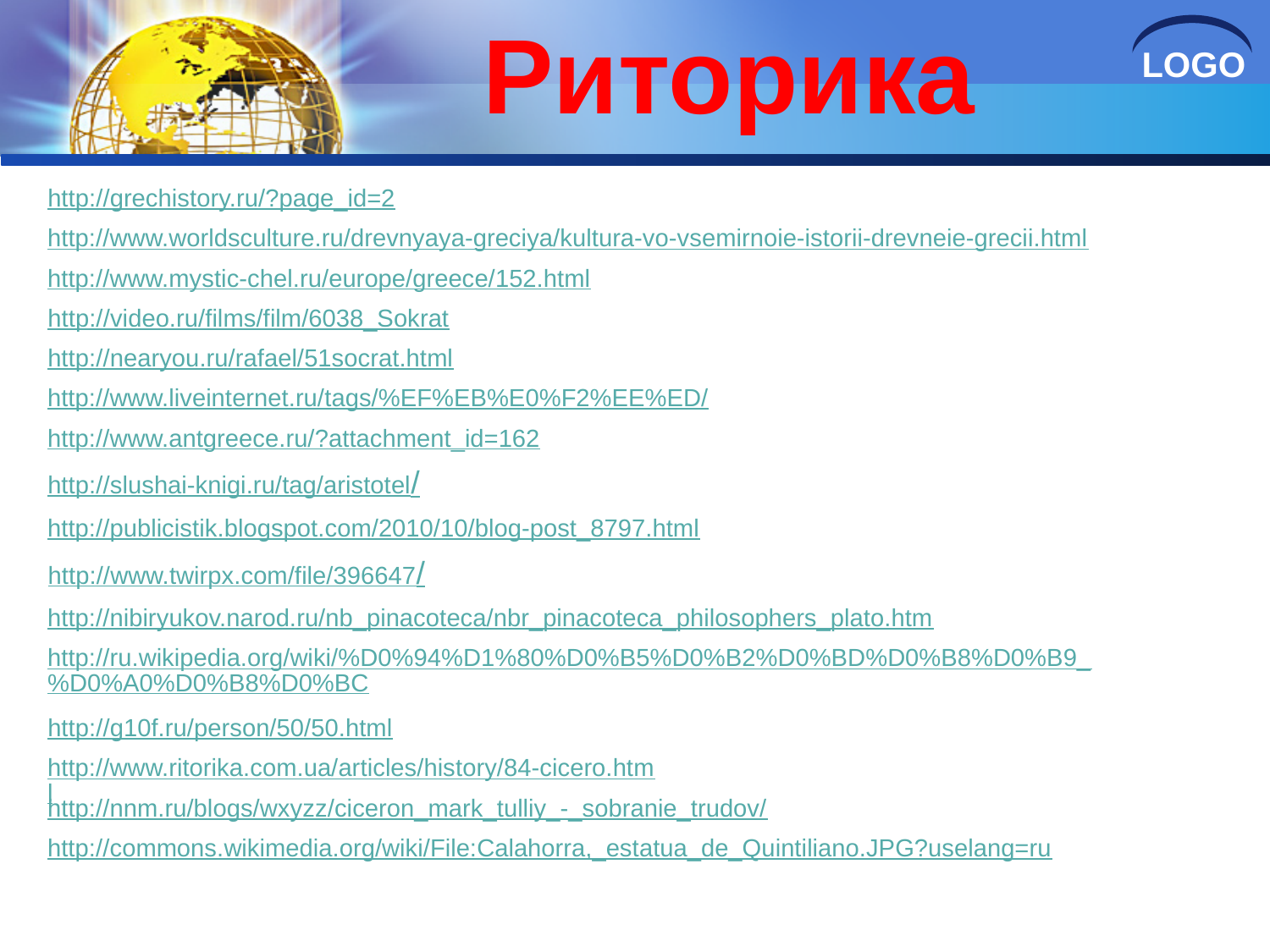

# Риторика
http://grechistory.ru/?page_id=2
http://www.worldsculture.ru/drevnyaya-greciya/kultura-vo-vsemirnoie-istorii-drevneie-grecii.html
http://www.mystic-chel.ru/europe/greece/152.html
http://video.ru/films/film/6038_Sokrat
http://nearyou.ru/rafael/51socrat.html
http://www.liveinternet.ru/tags/%EF%EB%E0%F2%EE%ED/
http://www.antgreece.ru/?attachment_id=162
http://slushai-knigi.ru/tag/aristotel/
http://publicistik.blogspot.com/2010/10/blog-post_8797.html
http://www.twirpx.com/file/396647/
http://nibiryukov.narod.ru/nb_pinacoteca/nbr_pinacoteca_philosophers_plato.htm
http://ru.wikipedia.org/wiki/%D0%94%D1%80%D0%B5%D0%B2%D0%BD%D0%B8%D0%B9_%D0%A0%D0%B8%D0%BC
http://g10f.ru/person/50/50.html
http://www.ritorika.com.ua/articles/history/84-cicero.html
http://nnm.ru/blogs/wxyzz/ciceron_mark_tulliy_-_sobranie_trudov/
http://commons.wikimedia.org/wiki/File:Calahorra,_estatua_de_Quintiliano.JPG?uselang=ru